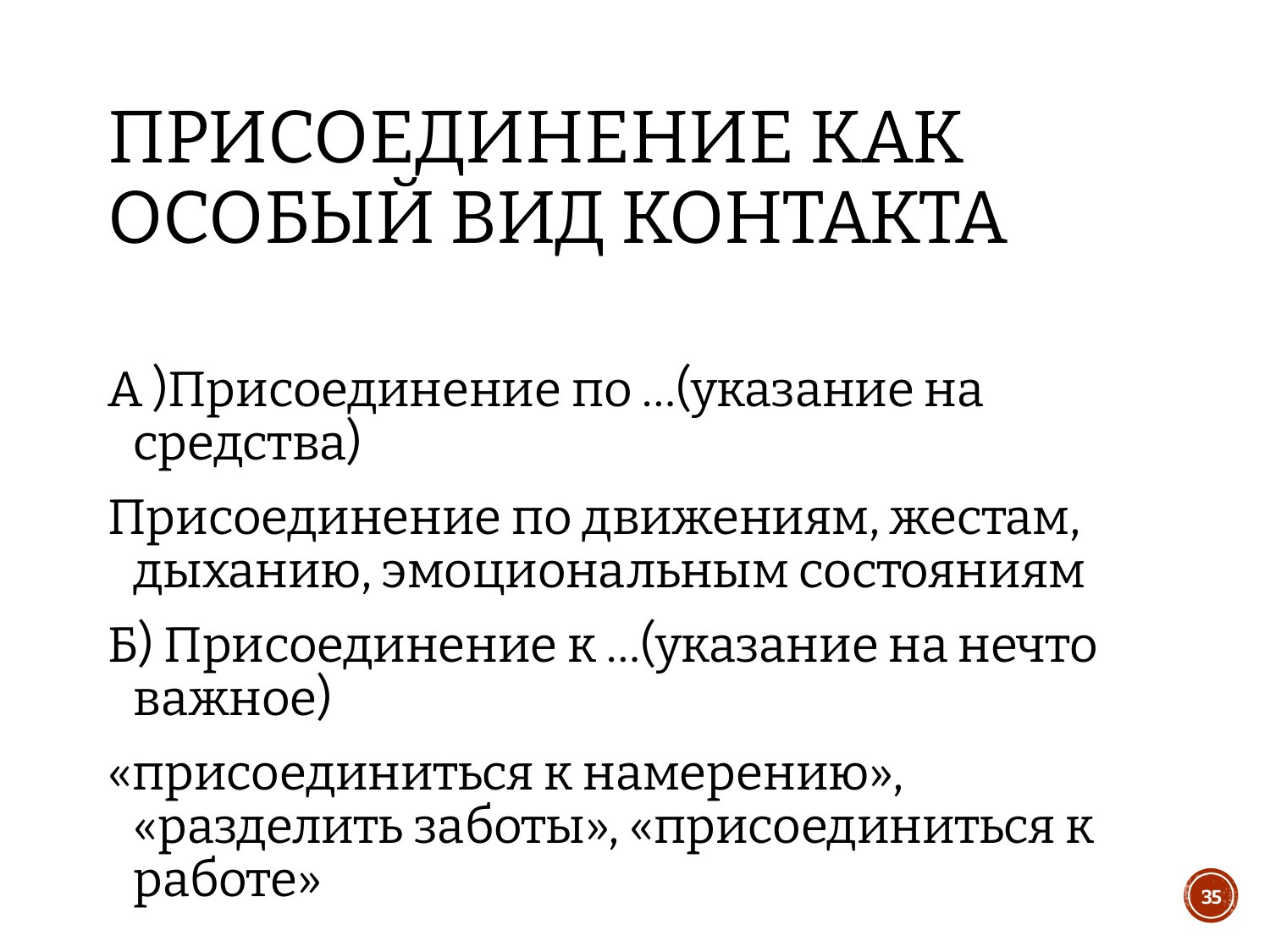

# Присоединение как особый вид контакта

А )Присоединение по …(указание на средства)
Присоединение по движениям, жестам, дыханию, эмоциональным состояниям
Б) Присоединение к …(указание на нечто важное)
«присоединиться к намерению», «разделить заботы», «присоединиться к работе»
35